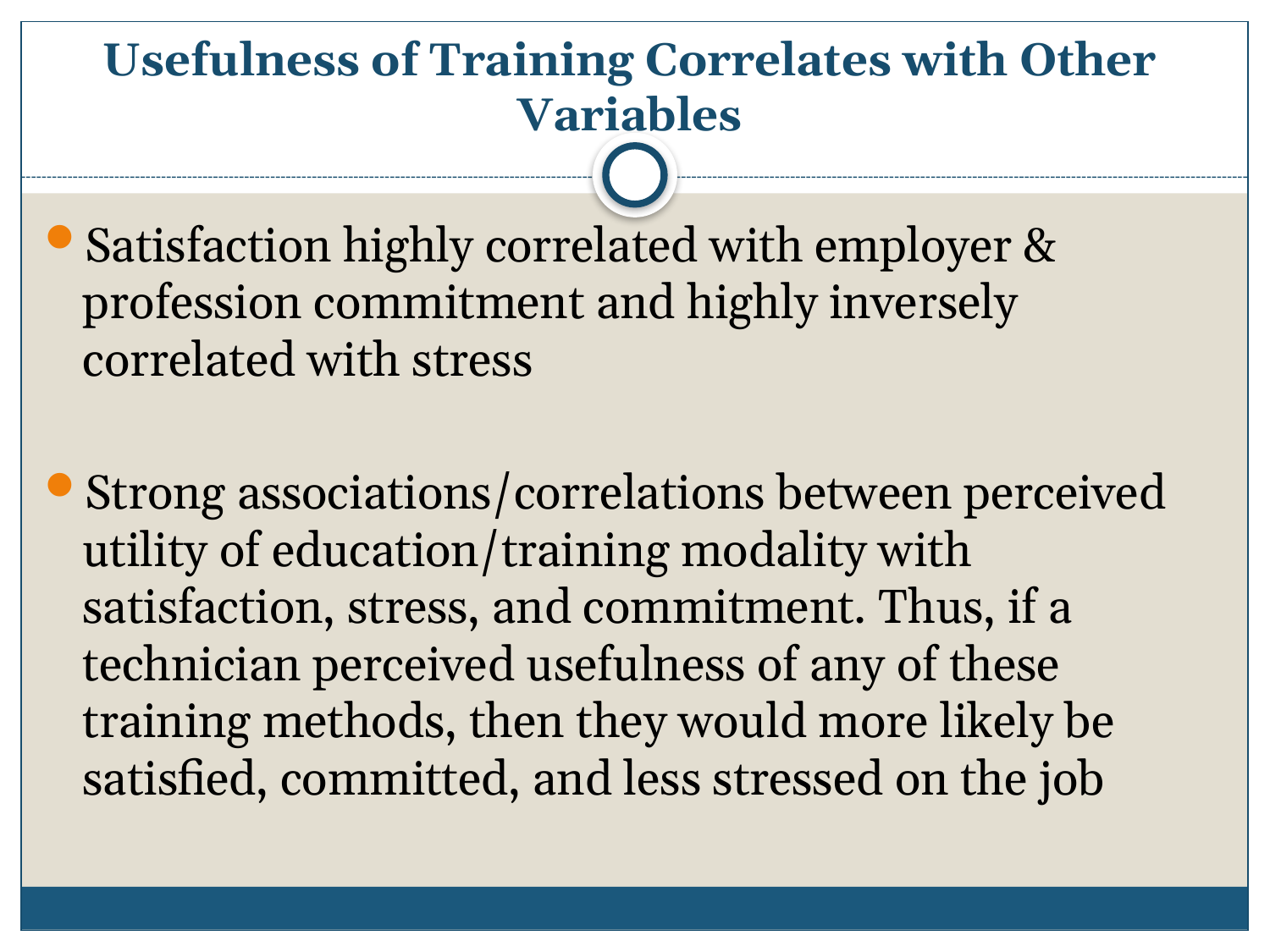

# Usefulness of Training Correlates with Other Variables
Satisfaction highly correlated with employer & profession commitment and highly inversely correlated with stress

Strong associations/correlations between perceived utility of education/training modality with satisfaction, stress, and commitment. Thus, if a technician perceived usefulness of any of these training methods, then they would more likely be satisfied, committed, and less stressed on the job